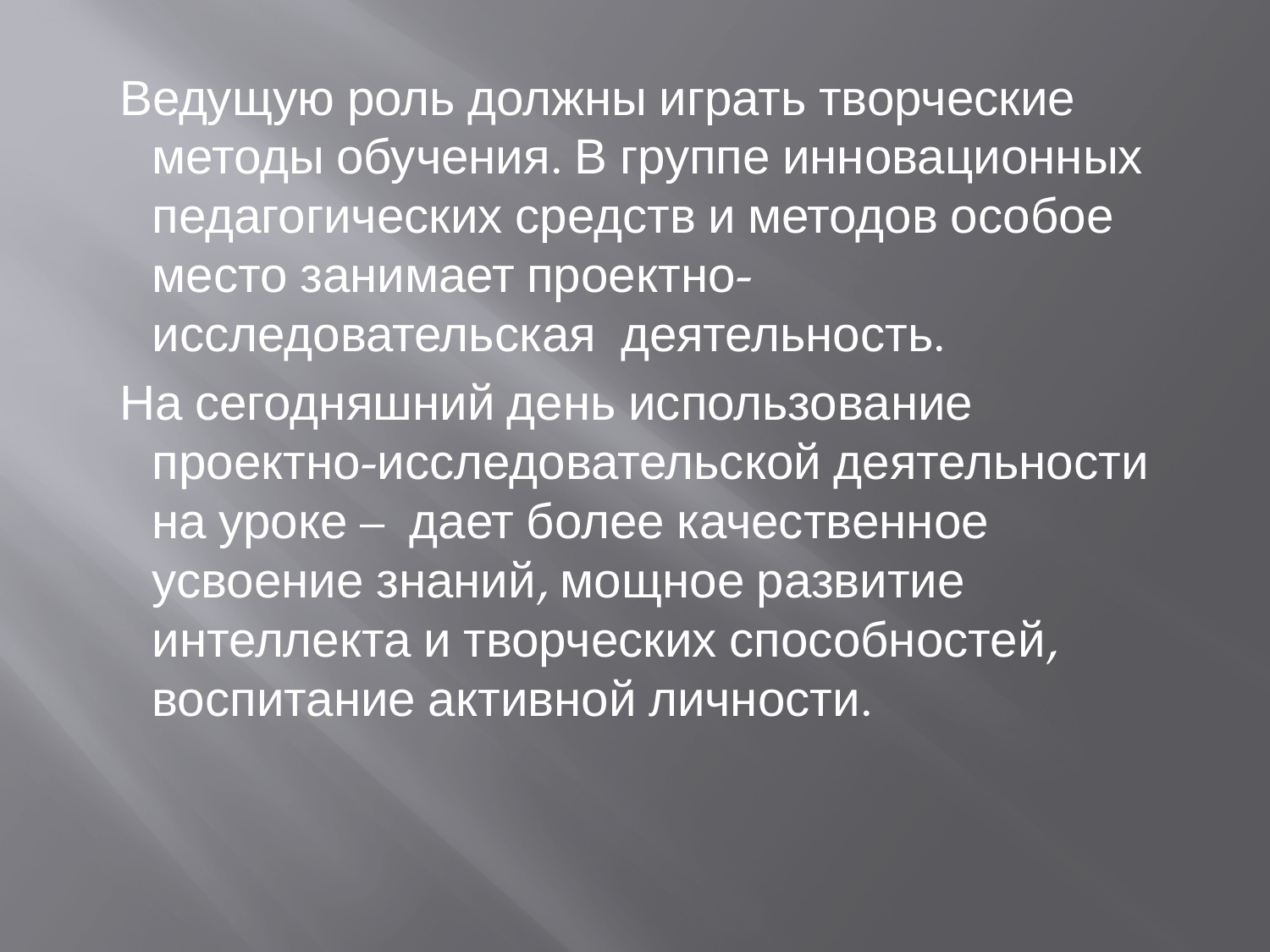

Ведущую роль должны играть творческие методы обучения. В группе инновационных педагогических средств и методов особое место занимает проектно-  исследовательская  деятельность.
  На сегодняшний день использование проектно-исследовательской деятельности на уроке –  дает более качественное усвоение знаний, мощное развитие интеллекта и творческих способностей, воспитание активной личности.